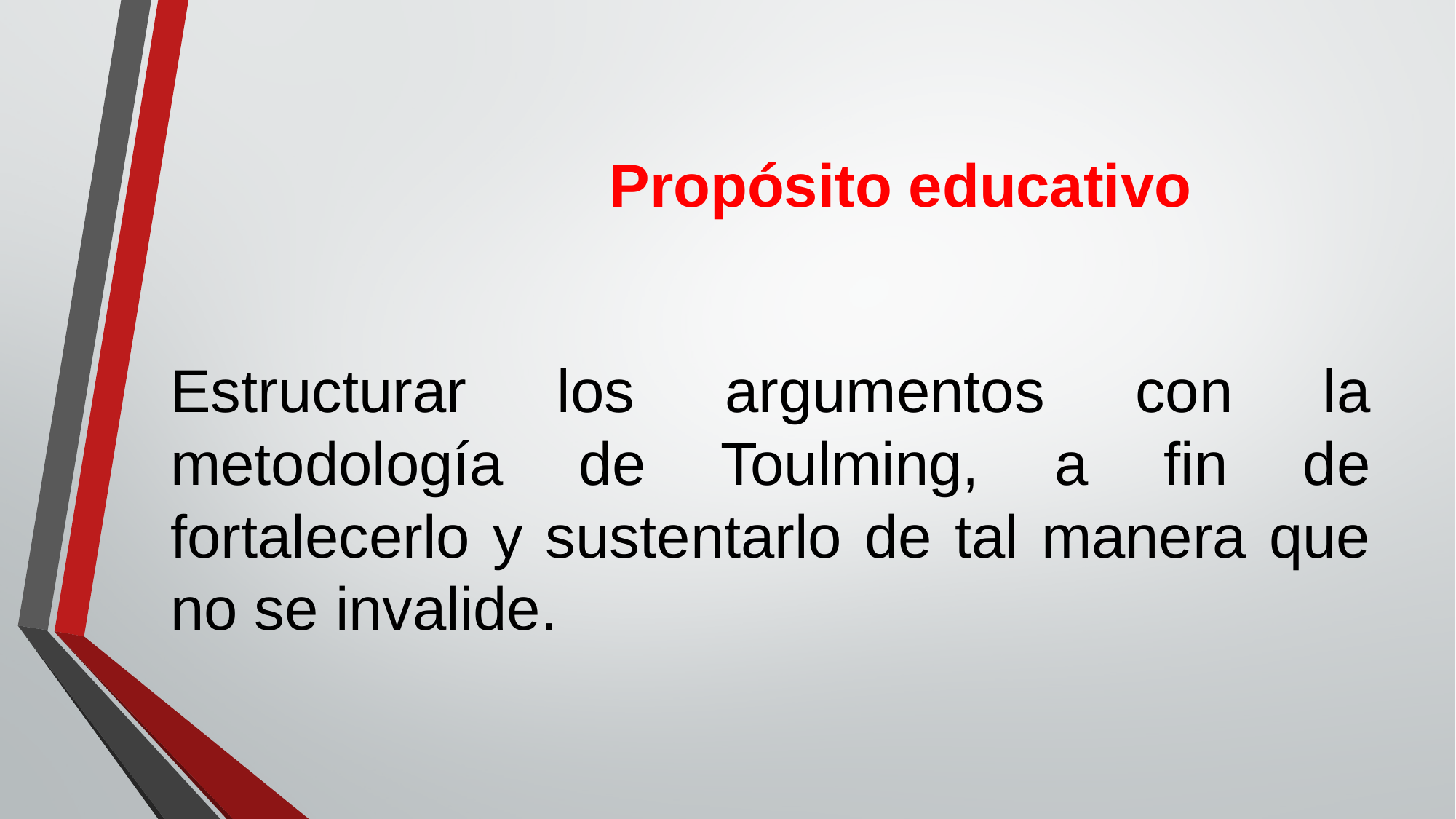

Propósito educativo
Estructurar los argumentos con la metodología de Toulming, a fin de fortalecerlo y sustentarlo de tal manera que no se invalide.